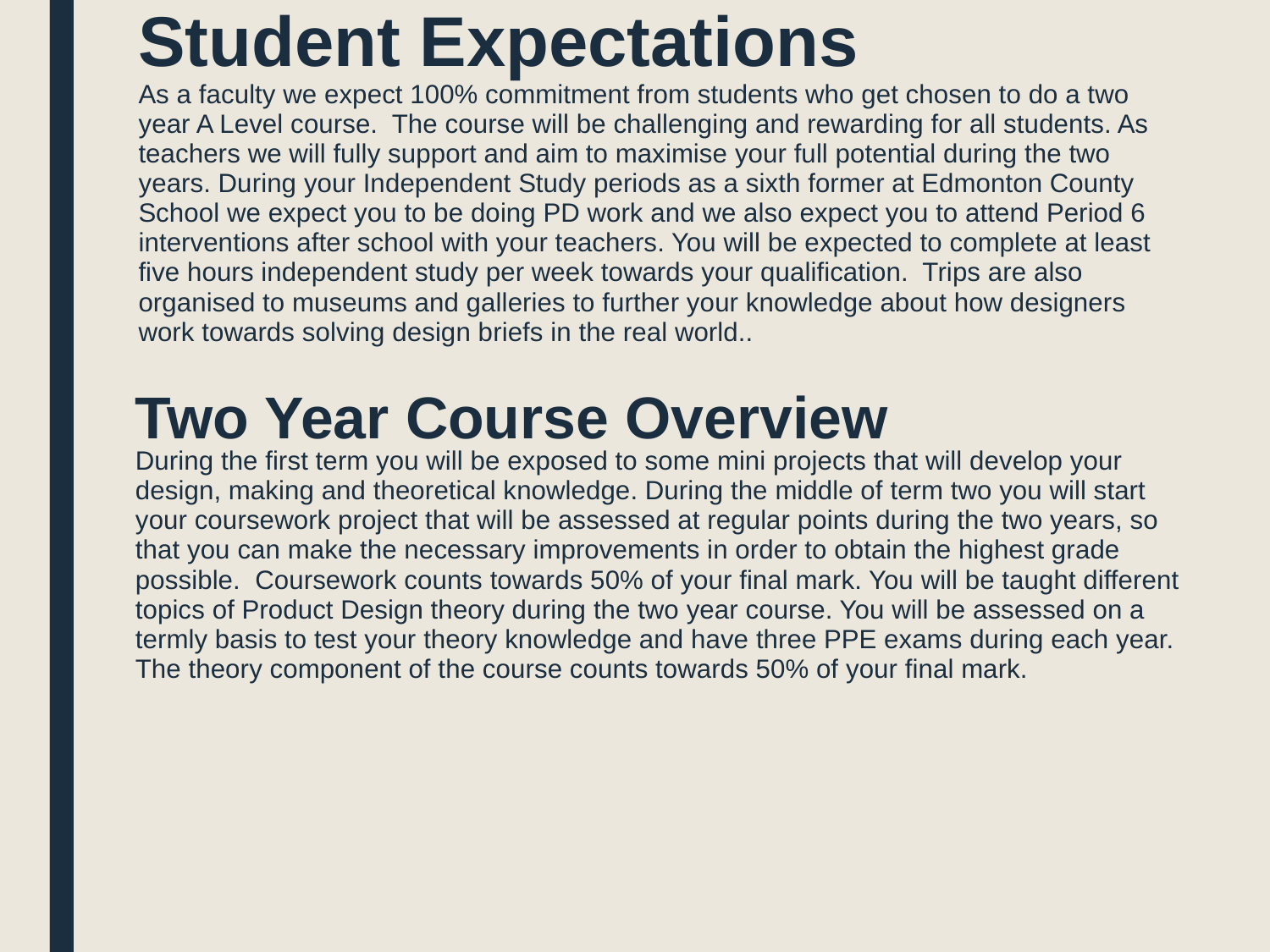

# Student Expectations
As a faculty we expect 100% commitment from students who get chosen to do a two year A Level course.  The course will be challenging and rewarding for all students. As teachers we will fully support and aim to maximise your full potential during the two years. During your Independent Study periods as a sixth former at Edmonton County School we expect you to be doing PD work and we also expect you to attend Period 6 interventions after school with your teachers. You will be expected to complete at least five hours independent study per week towards your qualification.  Trips are also organised to museums and galleries to further your knowledge about how designers work towards solving design briefs in the real world..
Two Year Course Overview

During the first term you will be exposed to some mini projects that will develop your design, making and theoretical knowledge. During the middle of term two you will start your coursework project that will be assessed at regular points during the two years, so that you can make the necessary improvements in order to obtain the highest grade possible.  Coursework counts towards 50% of your final mark. You will be taught different topics of Product Design theory during the two year course. You will be assessed on a termly basis to test your theory knowledge and have three PPE exams during each year. The theory component of the course counts towards 50% of your final mark.